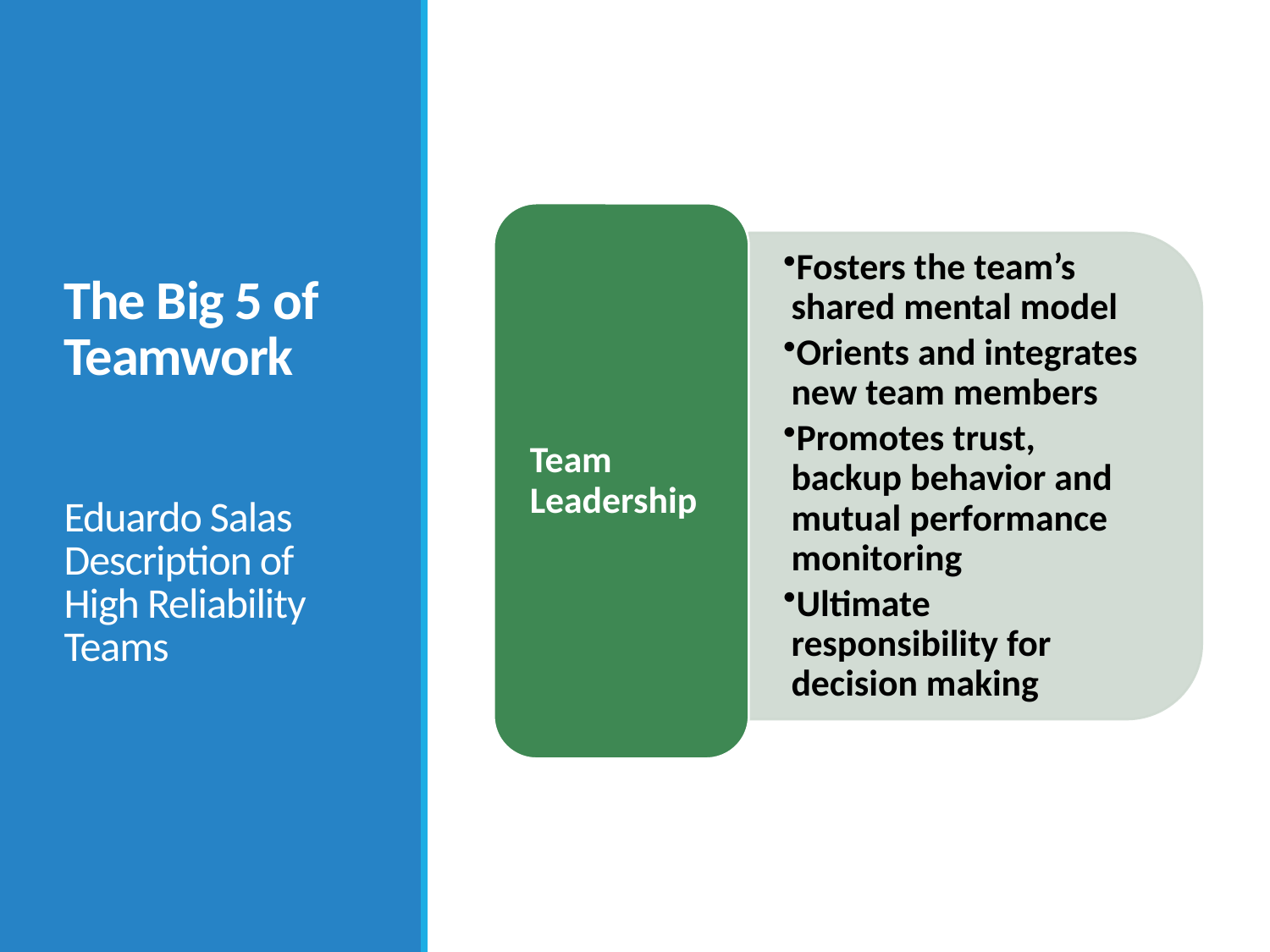

# The Big 5 of Teamwork Eduardo Salas Description of High Reliability Teams
Fosters the team’s shared mental model
Orients and integrates new team members
Promotes trust, backup behavior and mutual performance monitoring
Ultimate responsibility for decision making
Team Leadership